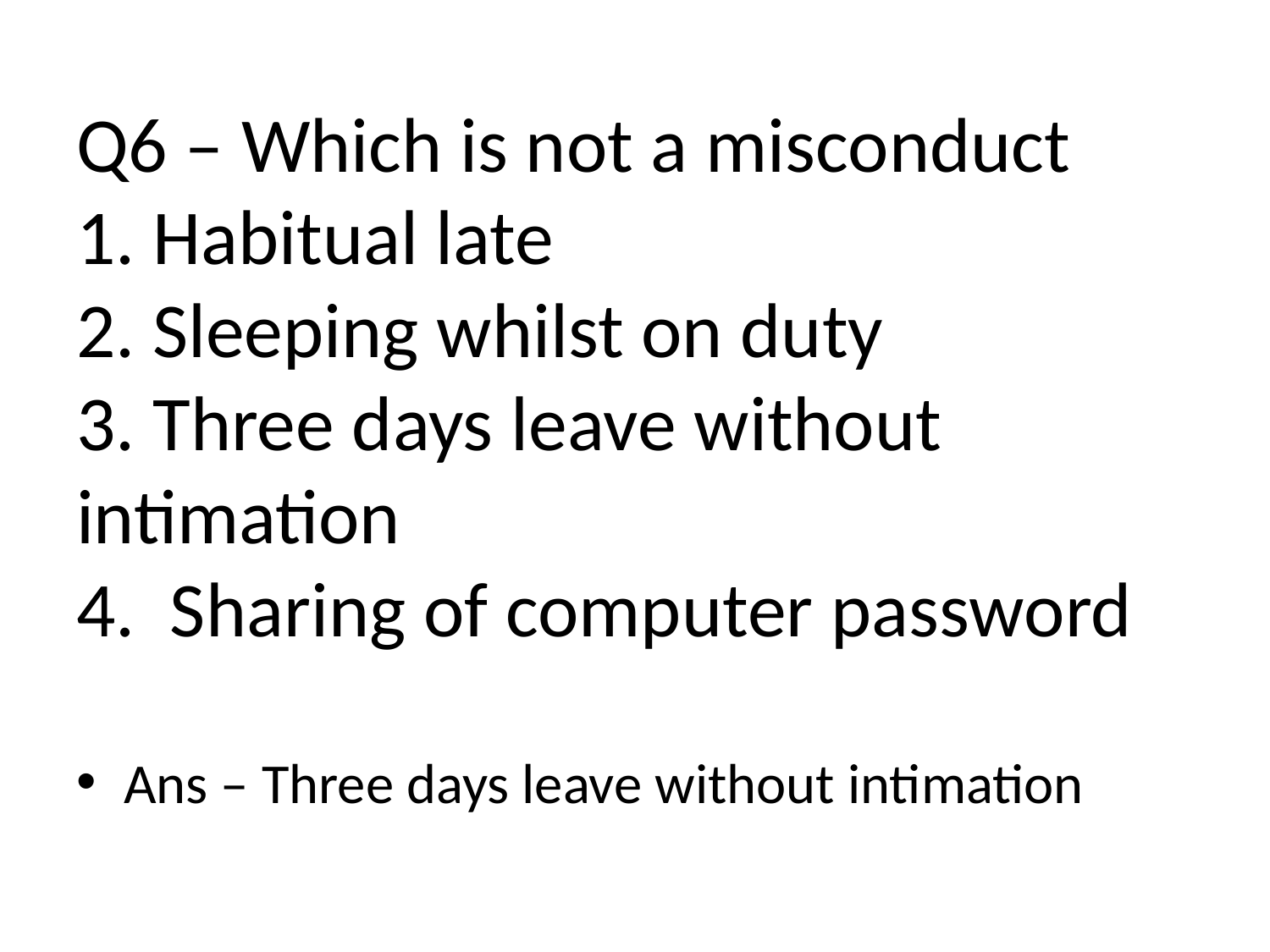

# Q6 – Which is not a misconduct 1. Habitual late 2. Sleeping whilst on duty 3. Three days leave without intimation 4.  Sharing of computer password
Ans – Three days leave without intimation